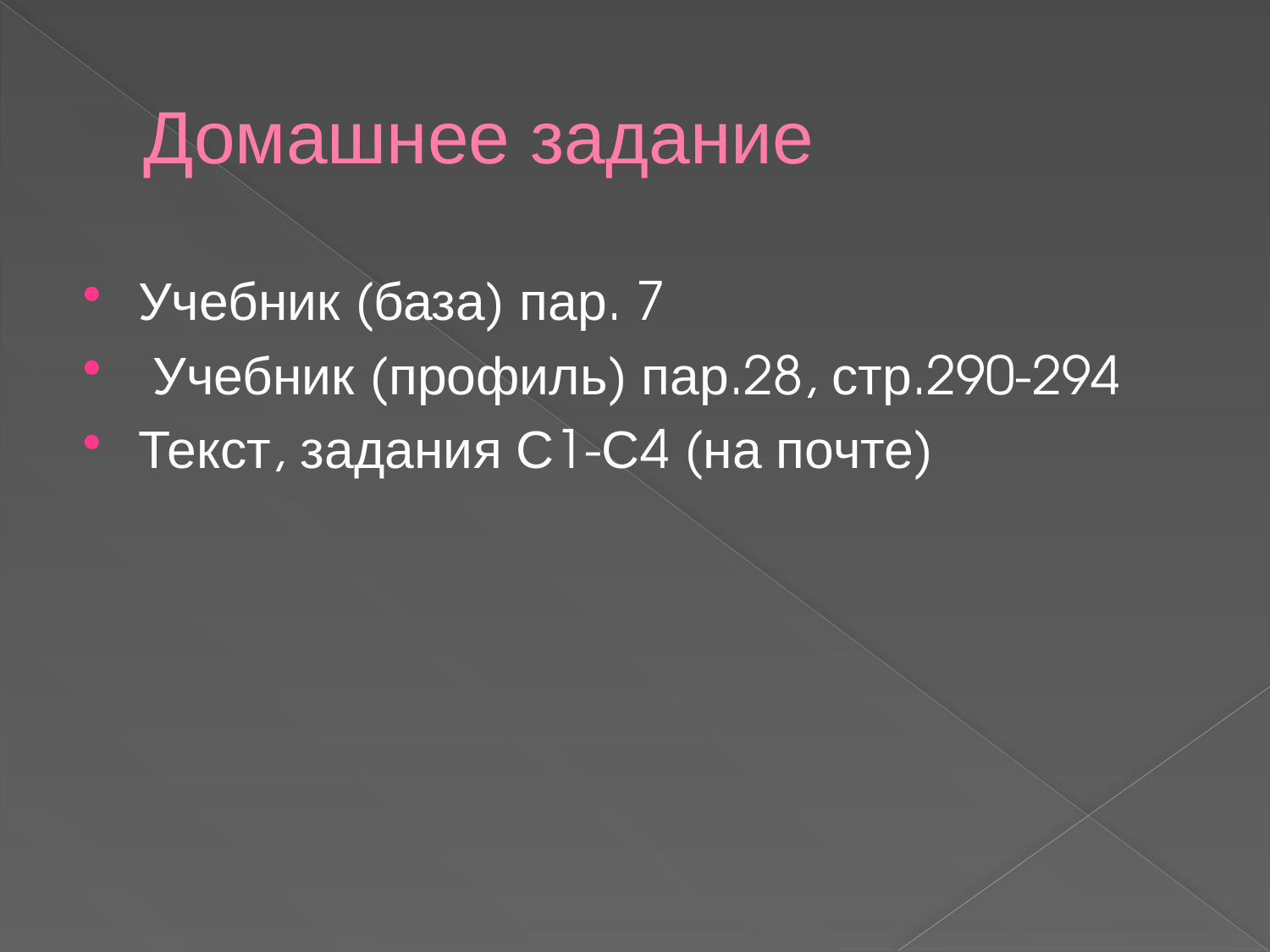

# Домашнее задание
Учебник (база) пар. 7
 Учебник (профиль) пар.28, стр.290-294
Текст, задания С1-С4 (на почте)